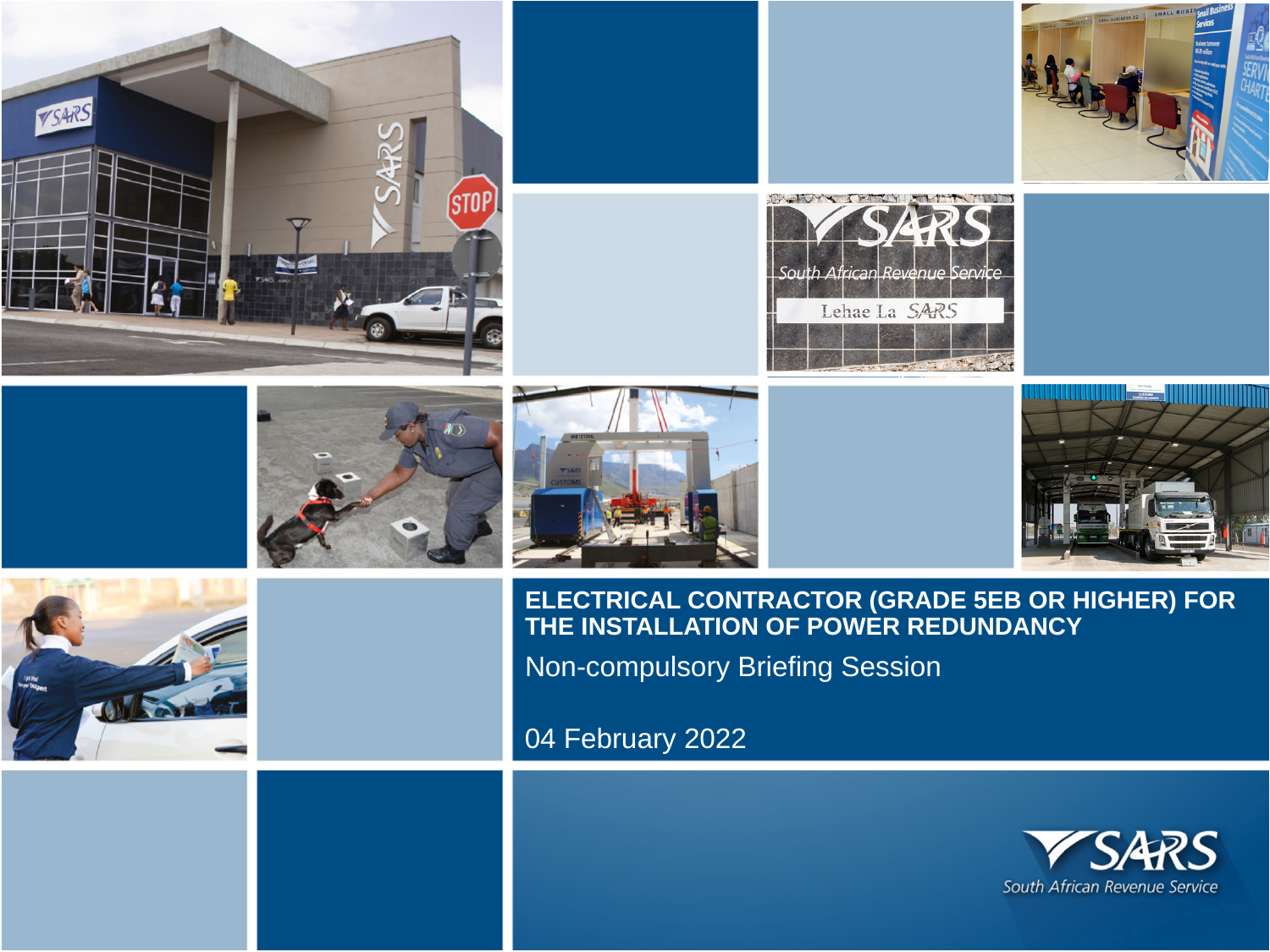

# ELECTRICAL CONTRACTOR (GRADE 5EB OR HIGHER) FOR THE INSTALLATION OF POWER REDUNDANCY
Non-compulsory Briefing Session
04 February 2022